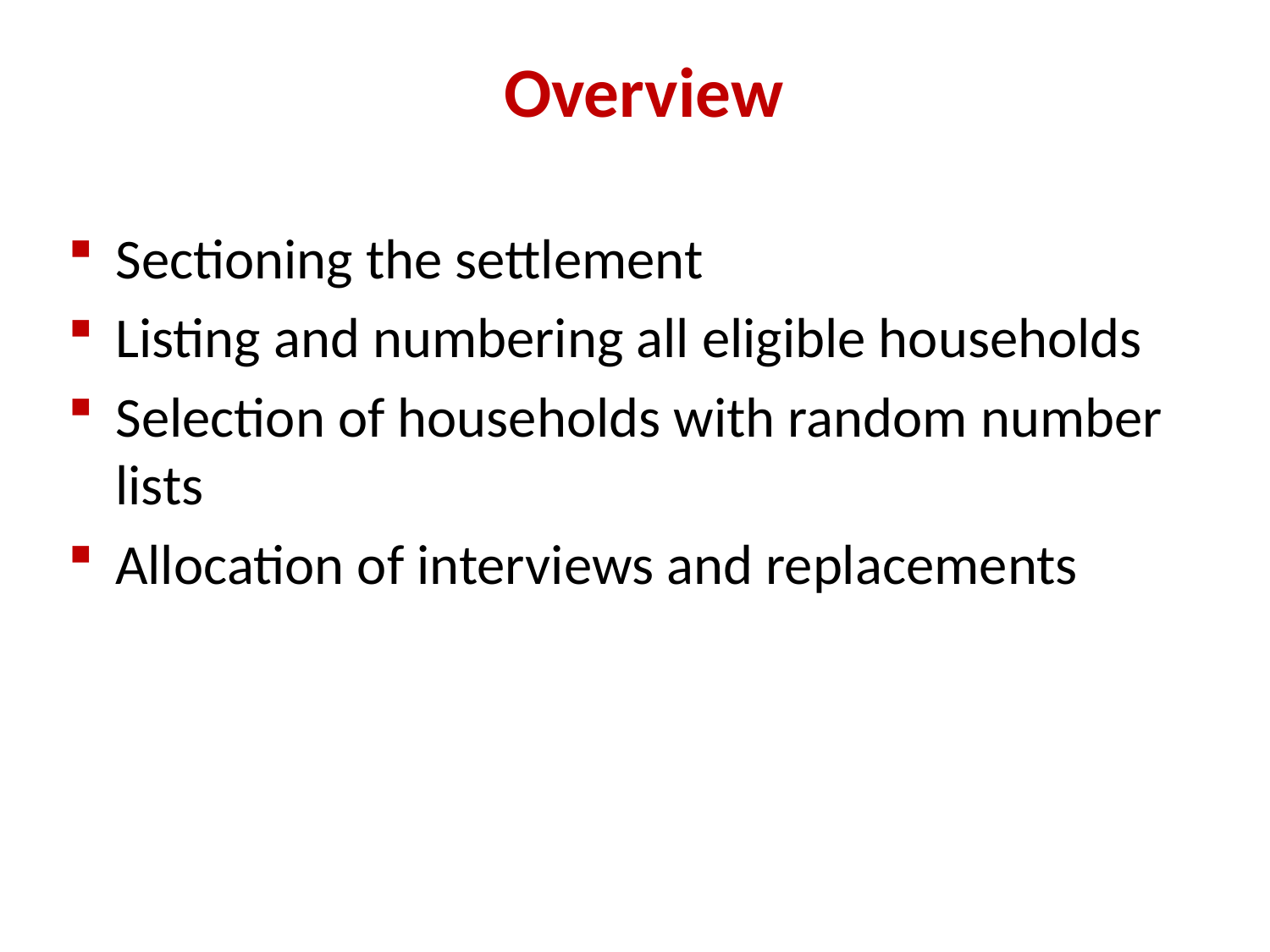

Overview
Sectioning the settlement
Listing and numbering all eligible households
Selection of households with random number lists
Allocation of interviews and replacements